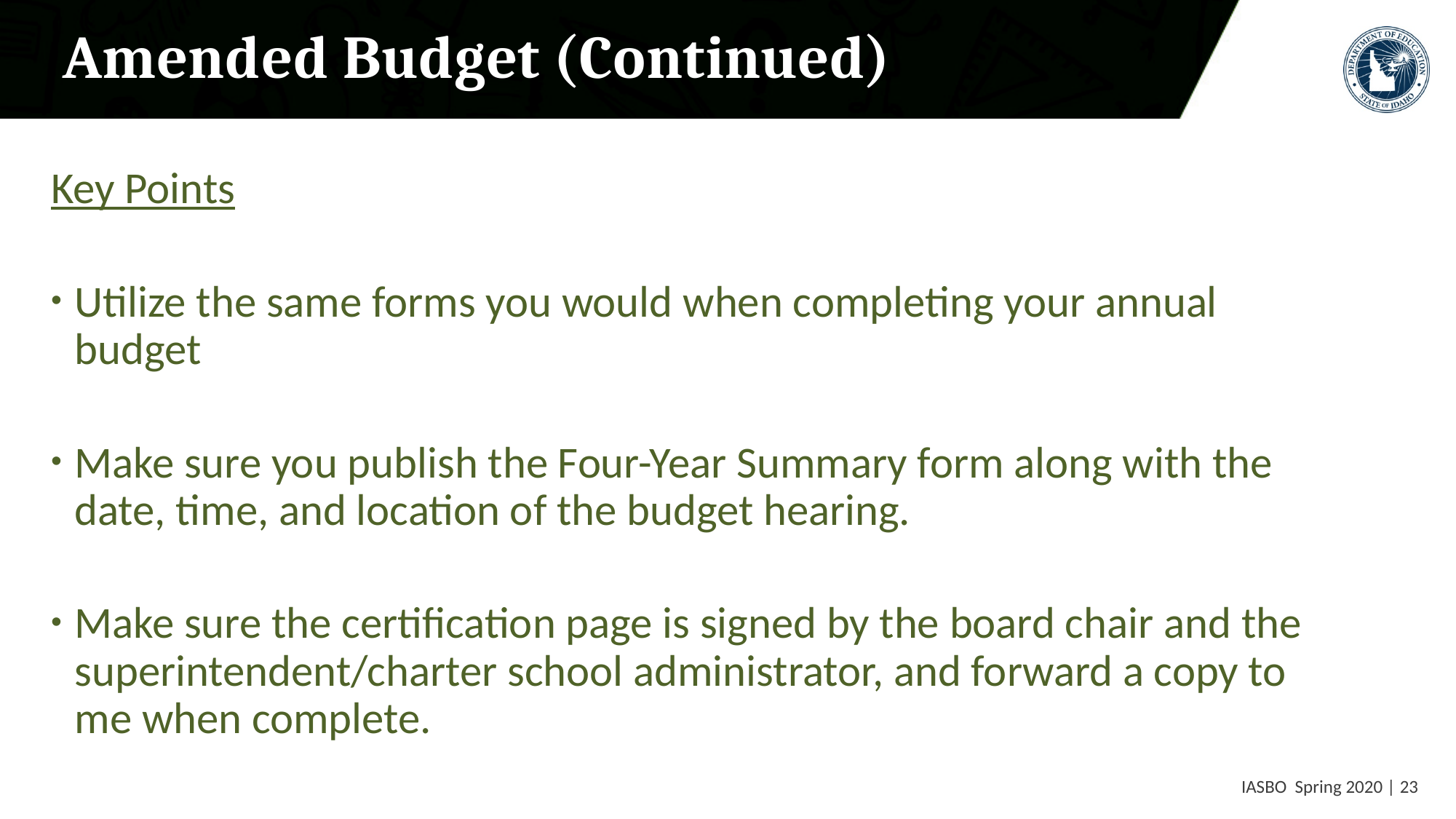

# Amended Budget (Continued)
Key Points

Utilize the same forms you would when completing your annual budget

Make sure you publish the Four-Year Summary form along with the date, time, and location of the budget hearing.

Make sure the certification page is signed by the board chair and the superintendent/charter school administrator, and forward a copy to me when complete.

 IASBO  Spring 2020 | 23